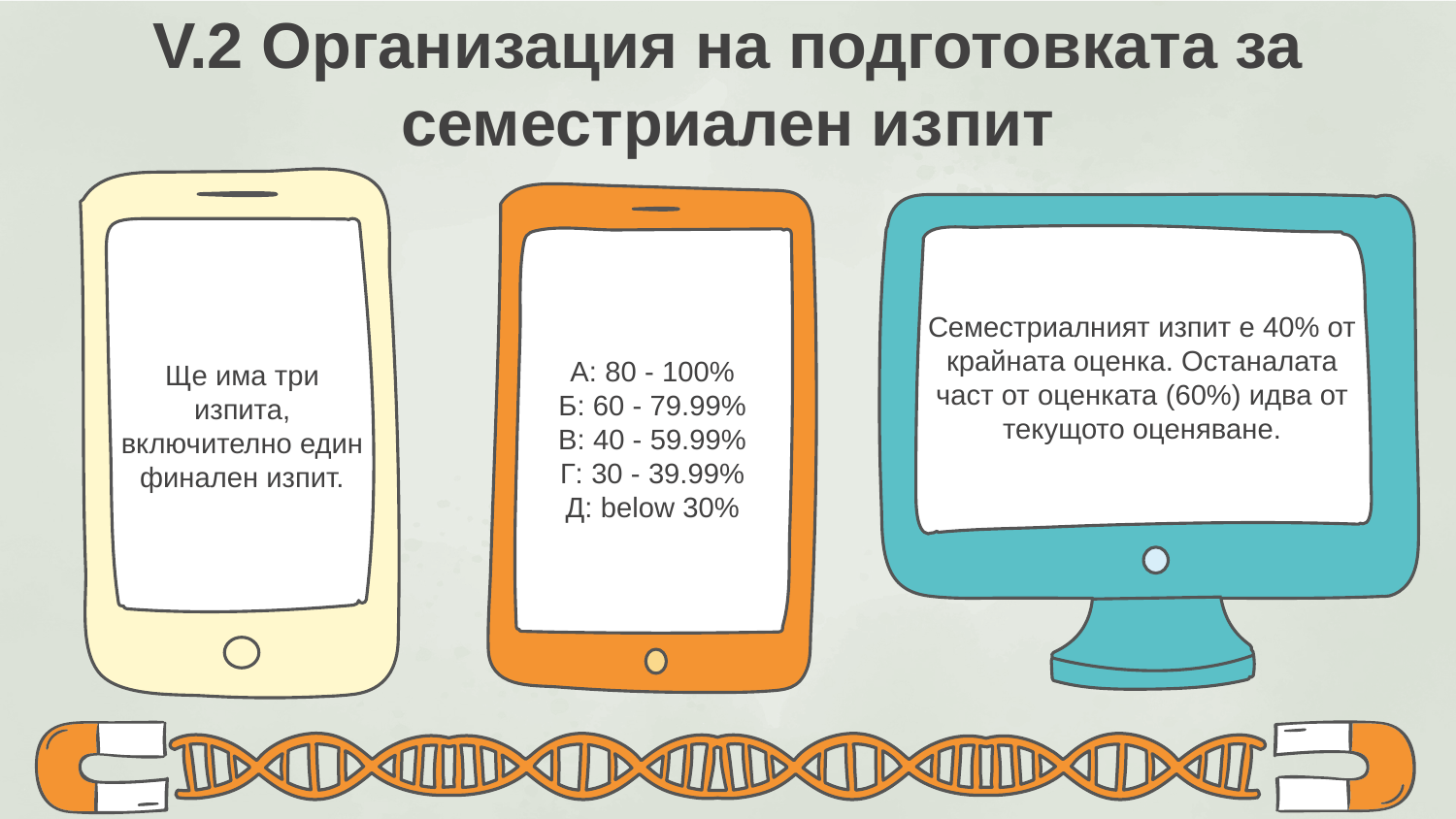

V.2 Организация на подготовката за семестриален изпит

Семестриалният изпит е 40% от крайната оценка. Останалата част от оценката (60%) идва от текущото оценяване.
# Ще има три изпита, включително един финален изпит.
A: 80 - 100%
Б: 60 - 79.99%
В: 40 - 59.99%
Г: 30 - 39.99%
Д: below 30%